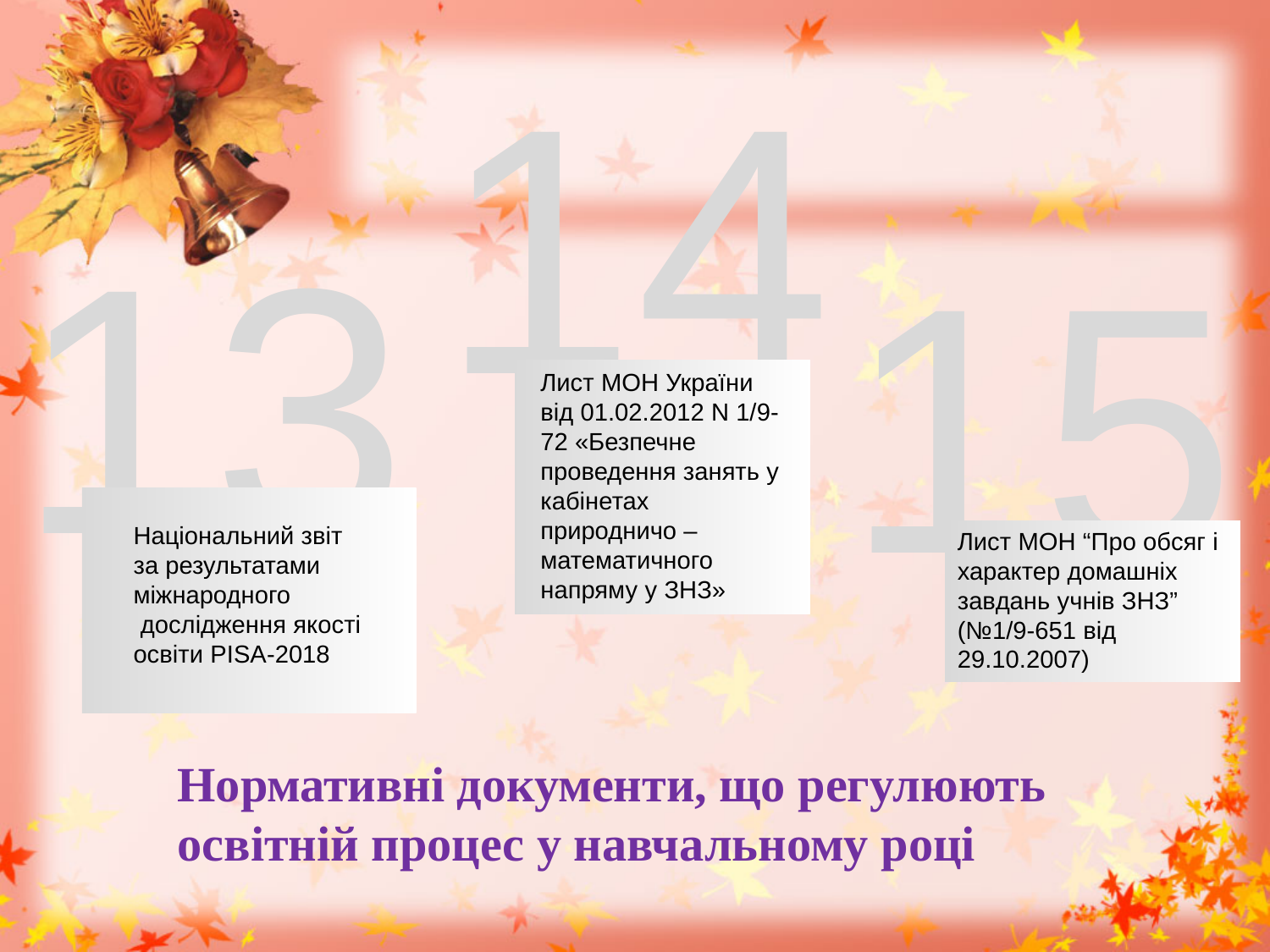

14
13
15

Лист МОН України від 01.02.2012 N 1/9-72 «Безпечне проведення занять у кабінетах природничо – математичного напряму у ЗНЗ»

Національний звіт за результатами міжнародного
 дослідження якості освіти PISA-2018
Лист МОН “Про обсяг і характер домашніх завдань учнів ЗНЗ” (№1/9-651 від 29.10.2007)

Нормативні документи, що регулюють освітній процес у навчальному році